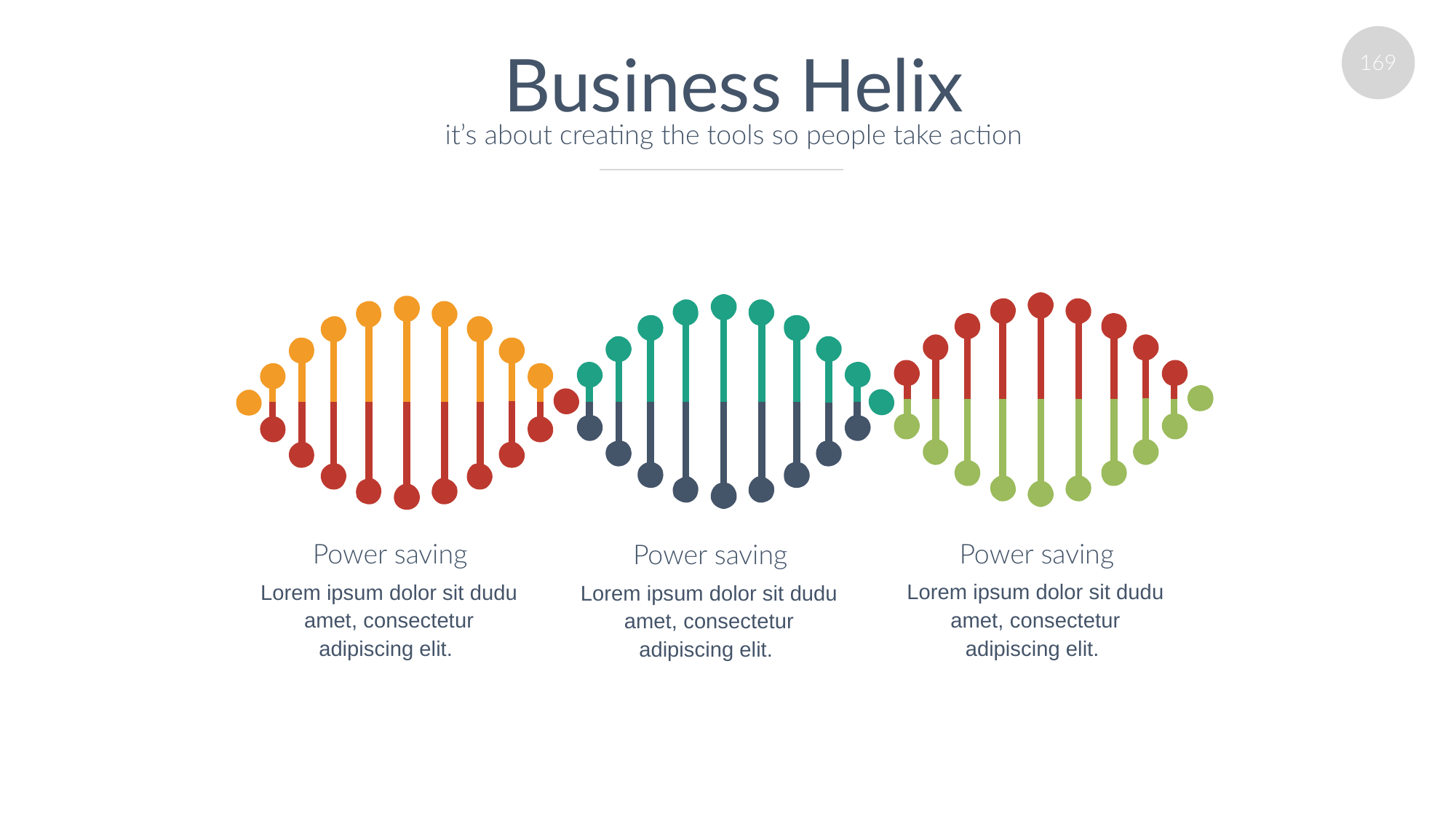

# Business Helix
it’s about creating the tools so people take action

Power saving
Power saving
Power saving
Lorem ipsum dolor sit dudu amet, consectetur adipiscing elit.
Lorem ipsum dolor sit dudu amet, consectetur adipiscing elit.
Lorem ipsum dolor sit dudu amet, consectetur adipiscing elit.